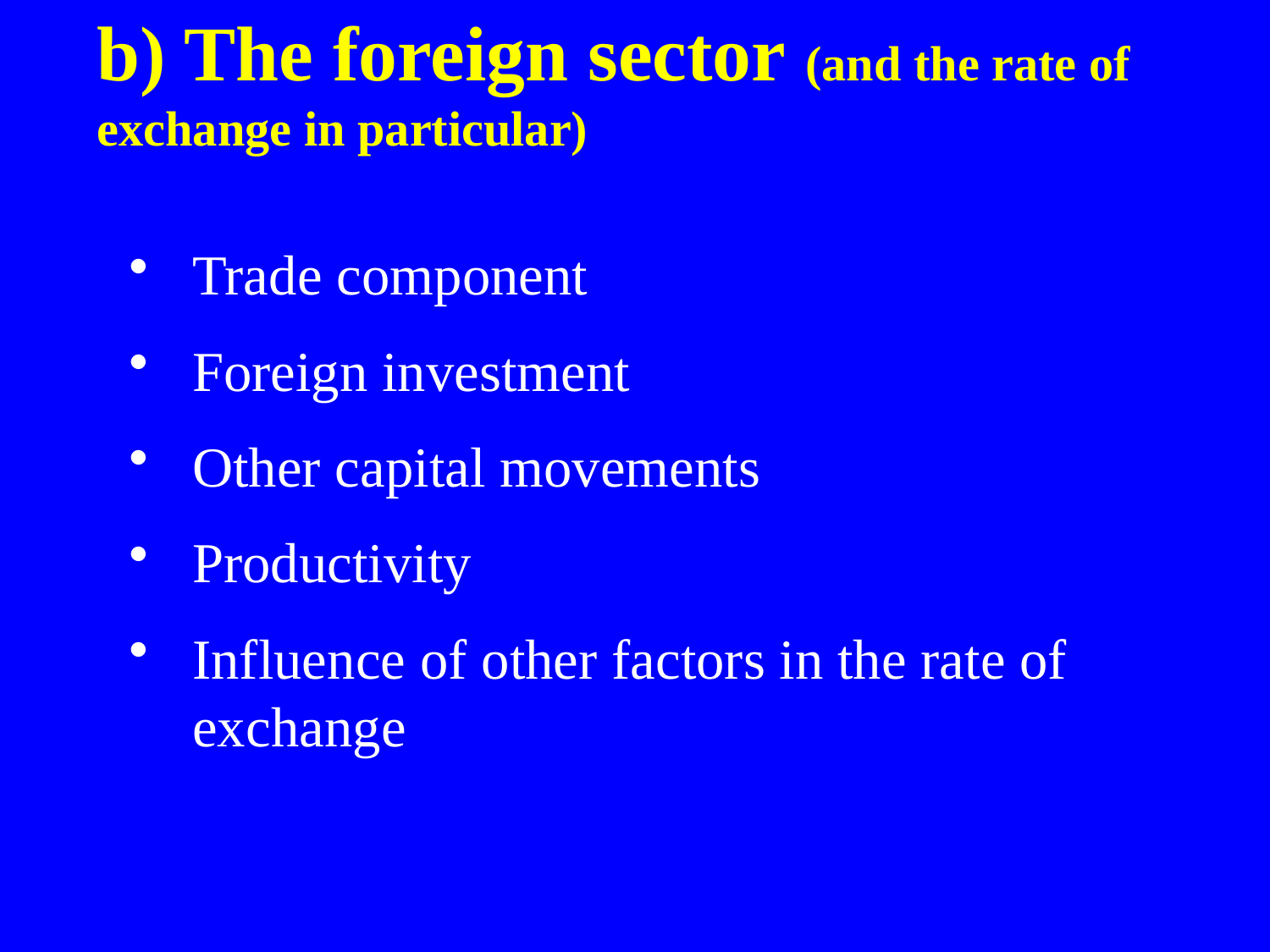

# b) The foreign sector (and the rate of exchange in particular)
Trade component
Foreign investment
Other capital movements
Productivity
Influence of other factors in the rate of exchange